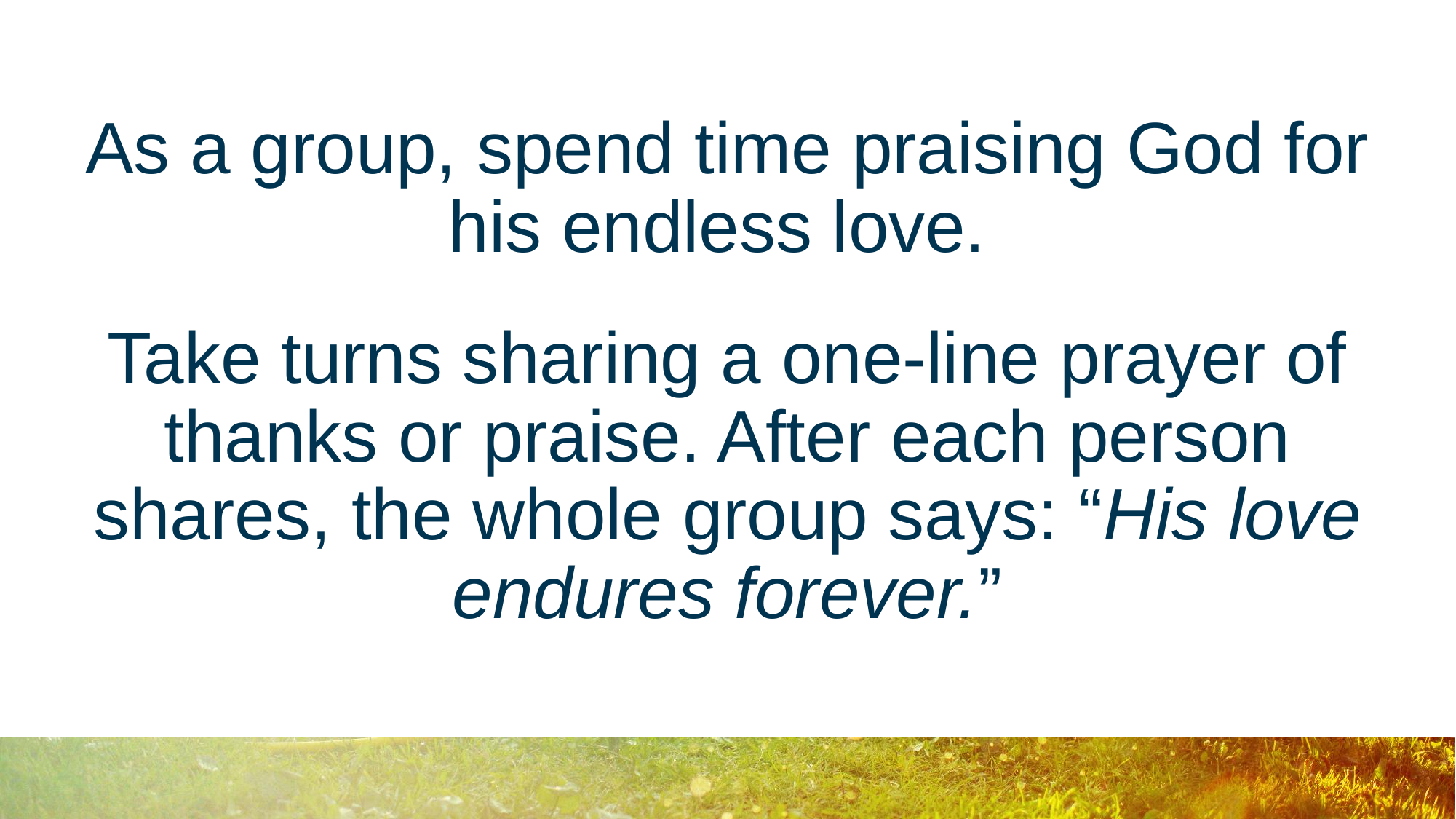

# As a group, spend time praising God for his endless love. Take turns sharing a one-line prayer of thanks or praise. After each person shares, the whole group says: “His love endures forever.”